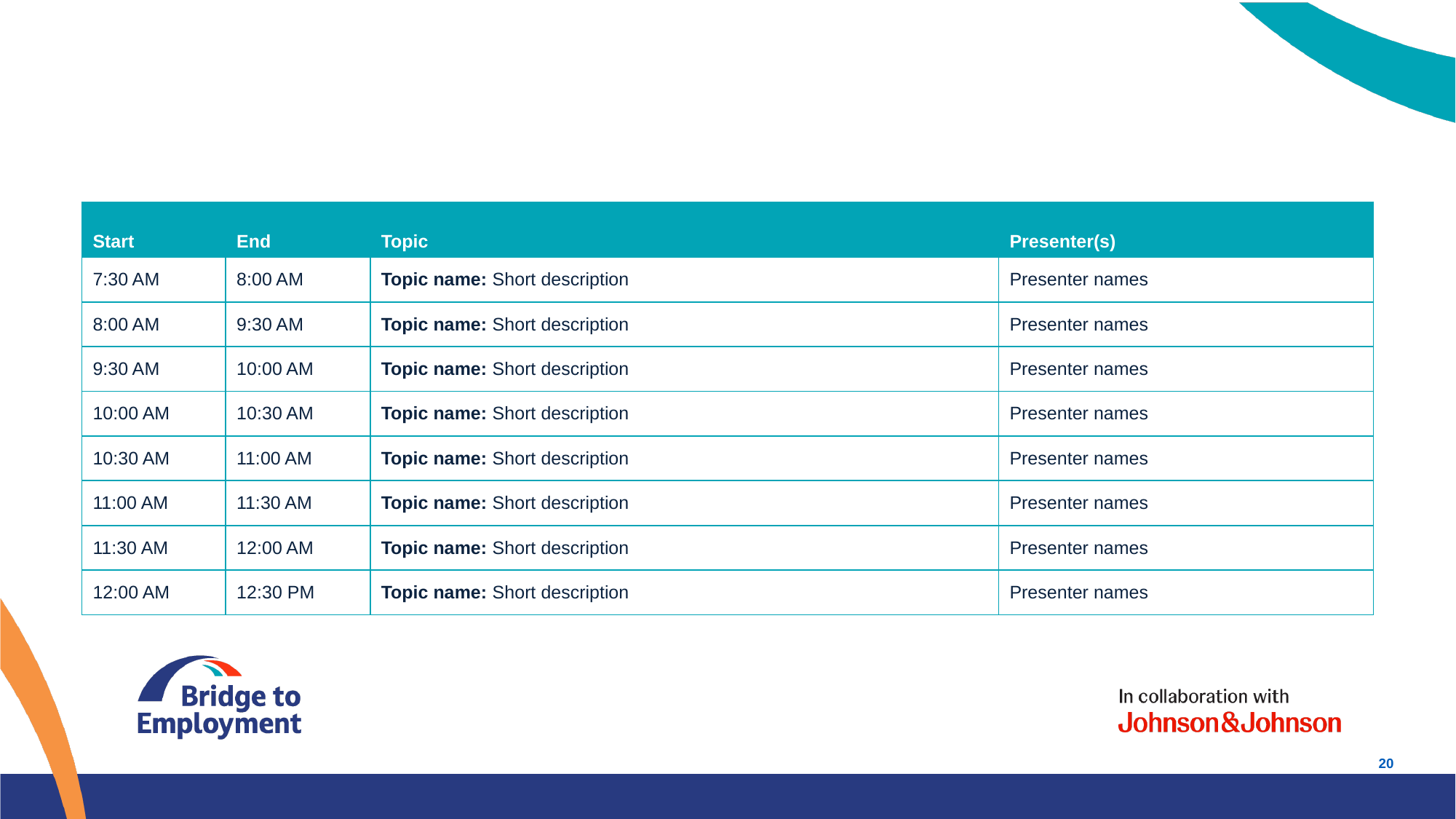

#
| Start | End | Topic | Presenter(s) |
| --- | --- | --- | --- |
| 7:30 AM | 8:00 AM | Topic name: Short description | Presenter names |
| 8:00 AM | 9:30 AM | Topic name: Short description | Presenter names |
| 9:30 AM | 10:00 AM | Topic name: Short description | Presenter names |
| 10:00 AM | 10:30 AM | Topic name: Short description | Presenter names |
| 10:30 AM | 11:00 AM | Topic name: Short description | Presenter names |
| 11:00 AM | 11:30 AM | Topic name: Short description | Presenter names |
| 11:30 AM | 12:00 AM | Topic name: Short description | Presenter names |
| 12:00 AM | 12:30 PM | Topic name: Short description | Presenter names |
20